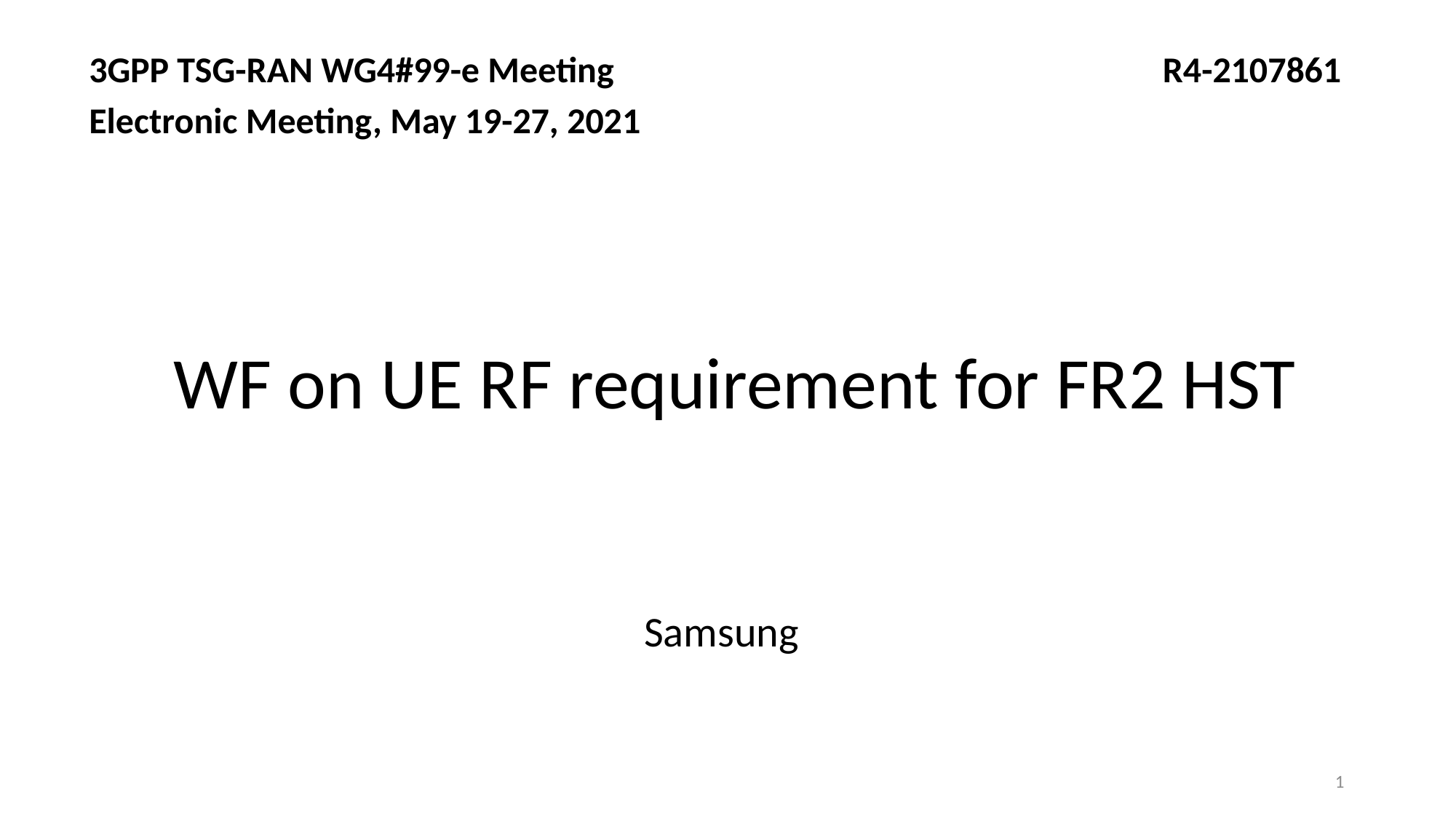

3GPP TSG-RAN WG4#99-e Meeting                                                                   R4-2107861
Electronic Meeting, May 19-27, 2021
# WF on UE RF requirement for FR2 HST
Samsung
1